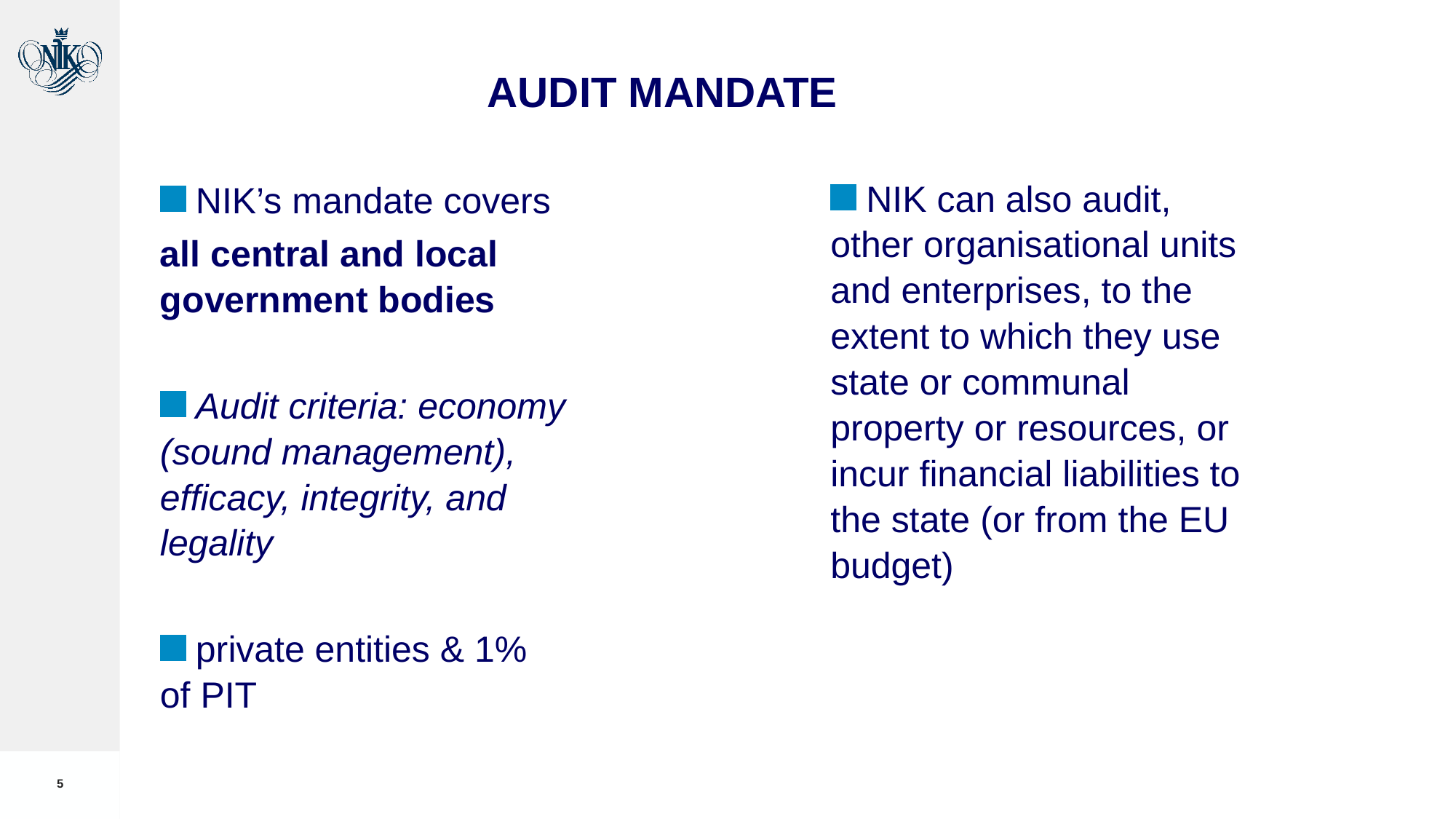

AUDIT MANDATE
 NIK can also audit,
other organisational units and enterprises, to the extent to which they use state or communal property or resources, or incur financial liabilities to the state (or from the EU budget)
 NIK’s mandate covers
all central and local government bodies

 Audit criteria: economy (sound management), efficacy, integrity, and legality

 private entities & 1%
of PIT
5